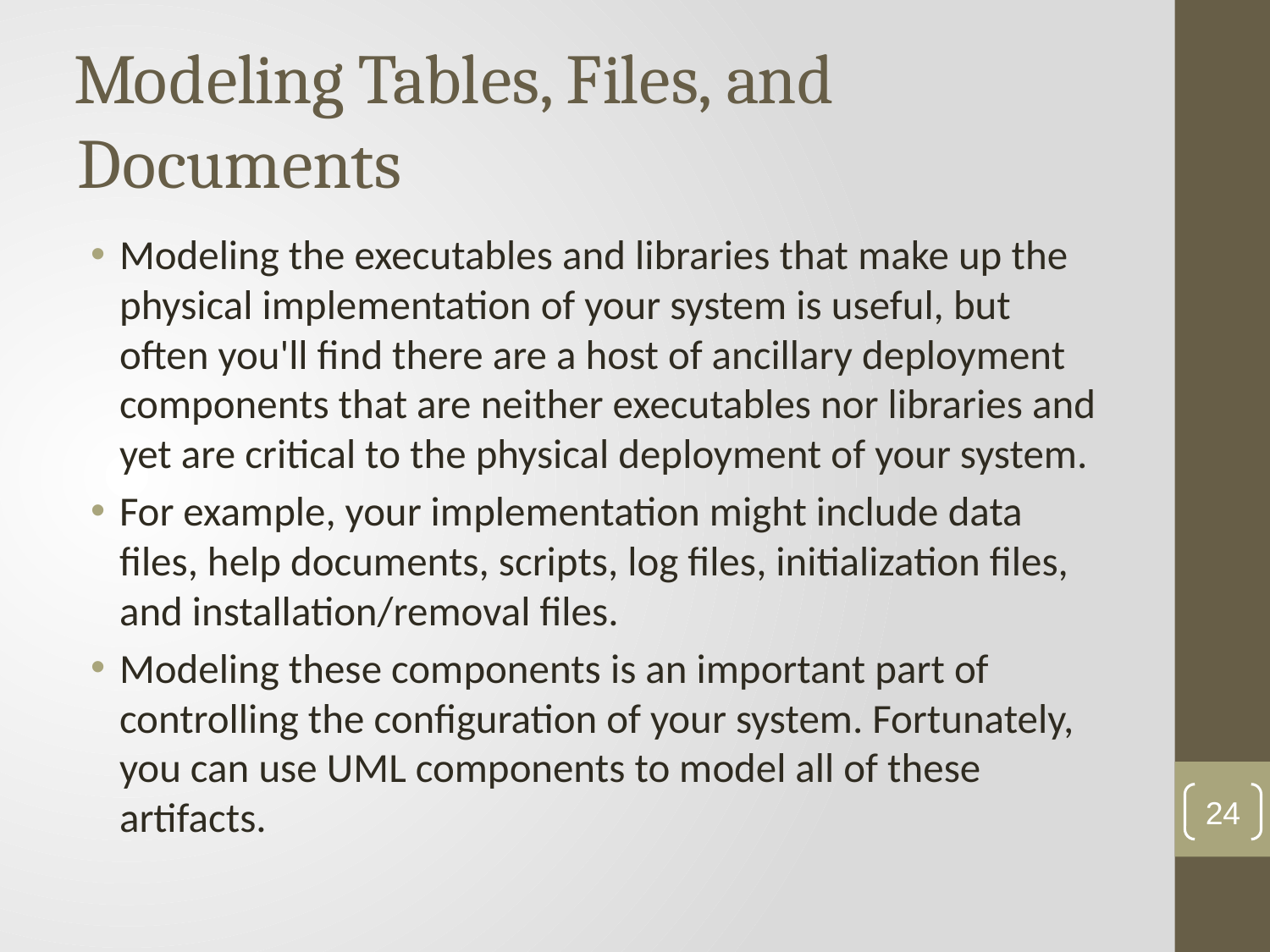

# Modeling Tables, Files, and Documents
Modeling the executables and libraries that make up the physical implementation of your system is useful, but often you'll find there are a host of ancillary deployment components that are neither executables nor libraries and yet are critical to the physical deployment of your system.
For example, your implementation might include data files, help documents, scripts, log files, initialization files, and installation/removal files.
Modeling these components is an important part of controlling the configuration of your system. Fortunately, you can use UML components to model all of these artifacts.
24